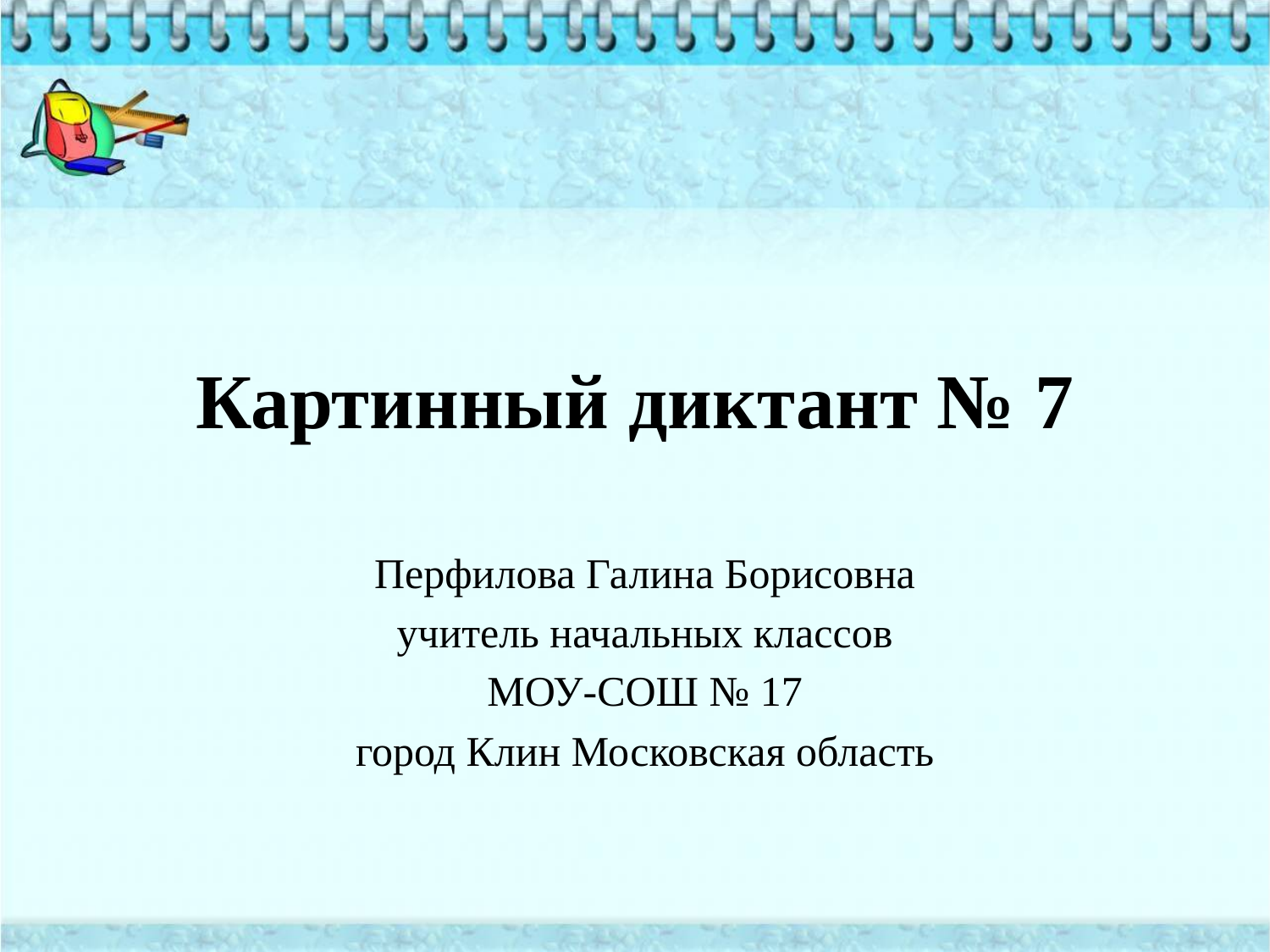

# Картинный диктант № 7
Перфилова Галина Борисовна
учитель начальных классов
МОУ-СОШ № 17
город Клин Московская область